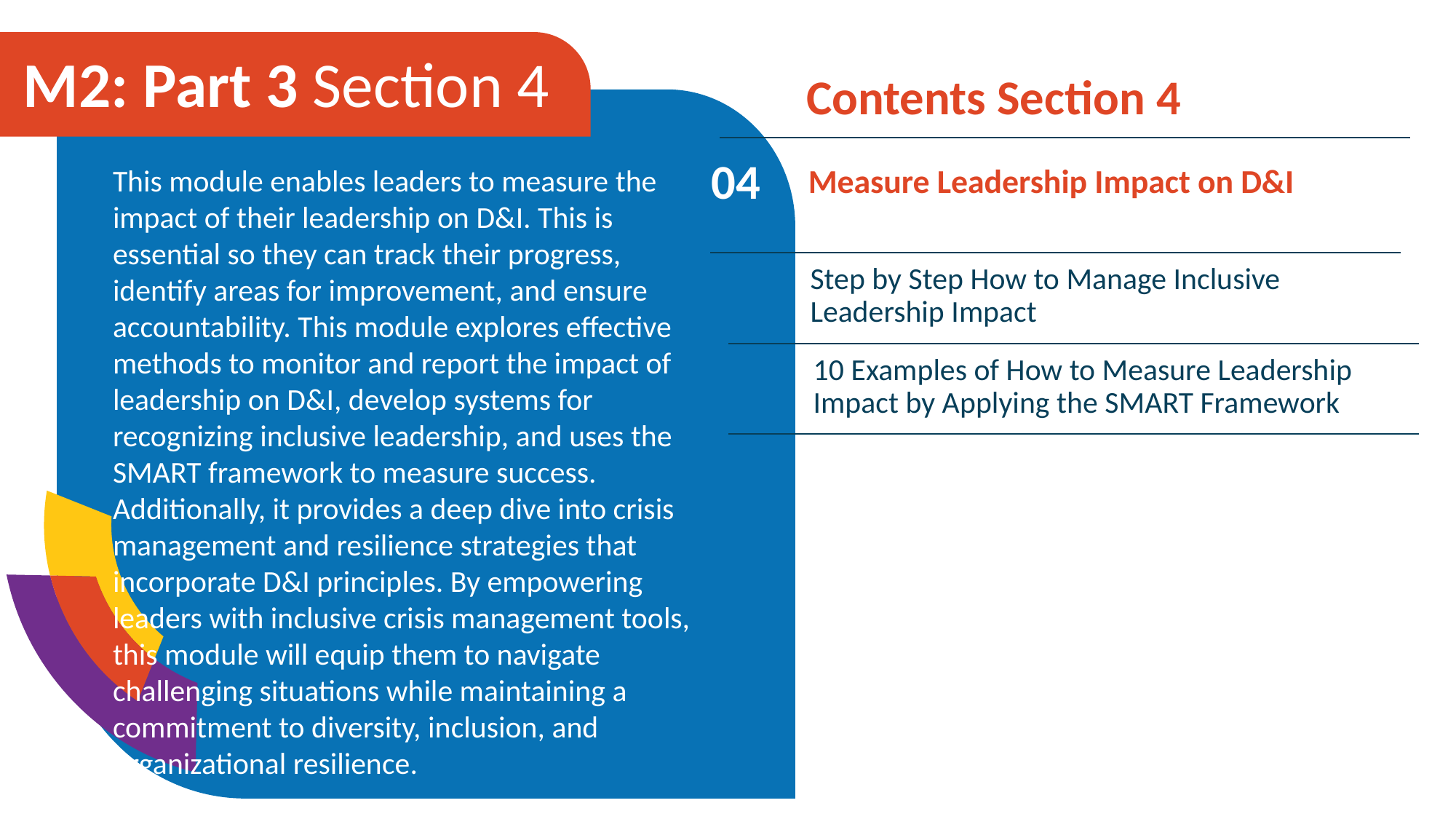

M2: Part 3 Section 4
Contents Section 4
Measure Leadership Impact on D&I
04
This module enables leaders to measure the impact of their leadership on D&I. This is essential so they can track their progress, identify areas for improvement, and ensure accountability. This module explores effective methods to monitor and report the impact of leadership on D&I, develop systems for recognizing inclusive leadership, and uses the SMART framework to measure success. Additionally, it provides a deep dive into crisis management and resilience strategies that incorporate D&I principles. By empowering leaders with inclusive crisis management tools, this module will equip them to navigate challenging situations while maintaining a commitment to diversity, inclusion, and organizational resilience.
Step by Step How to Manage Inclusive Leadership Impact

10 Examples of How to Measure Leadership Impact by Applying the SMART Framework